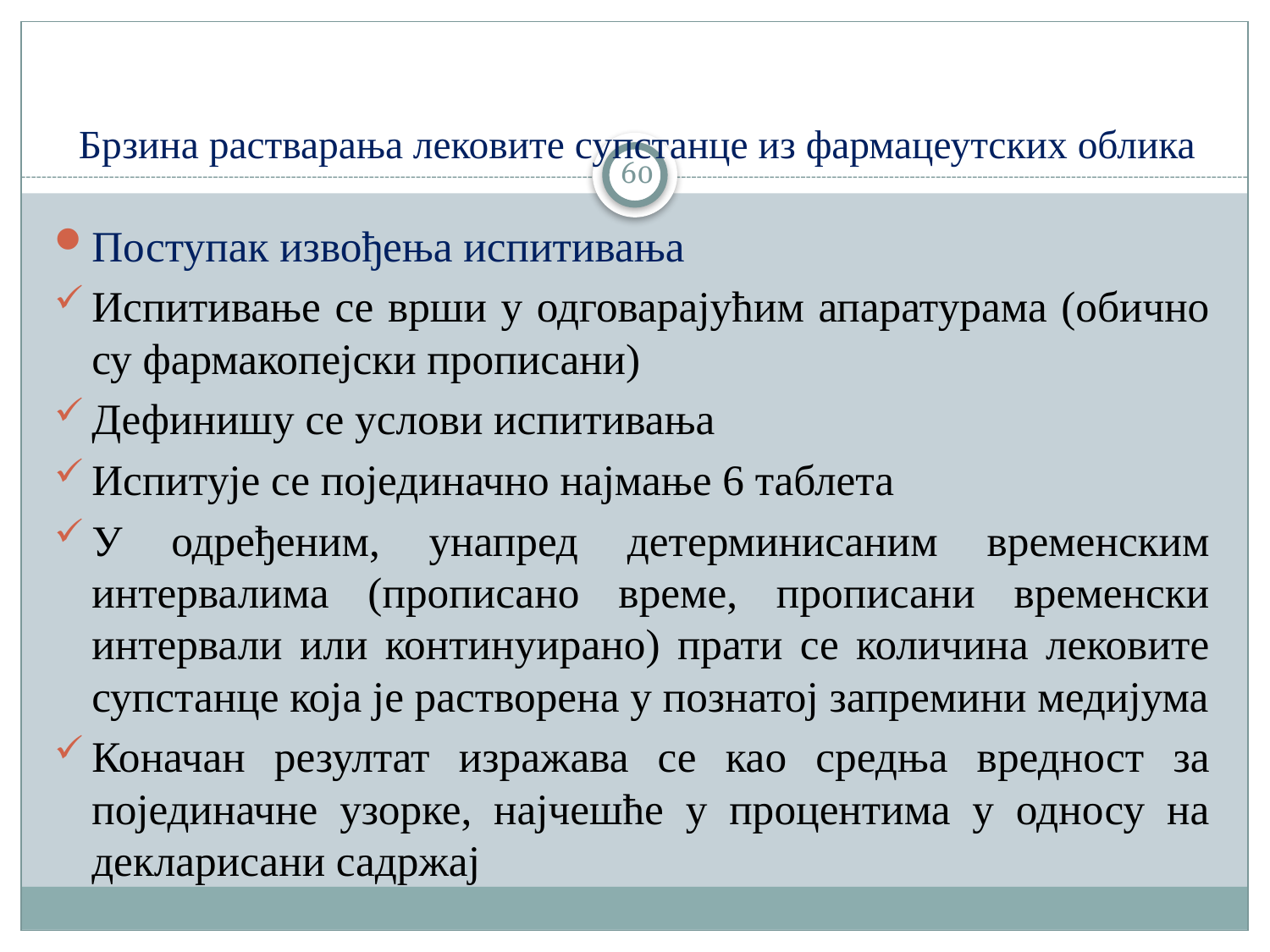

# Брзина растварања лековите супстанце из фармацеутских облика
60
Поступак извођења испитивања
Испитивање се врши у одговарајућим апаратурама (обично су фармакопејски прописани)
Дефинишу се услови испитивања
Испитује се појединачно најмање 6 таблета
У одређеним, унапред детерминисаним временским интервалима (прописано време, прописани временски интервали или континуирано) прати се количина лековите супстанце која је растворена у познатој запремини медијума
Коначан резултат изражава се као средња вредност за појединачне узорке, најчешће у процентима у односу на декларисани садржај